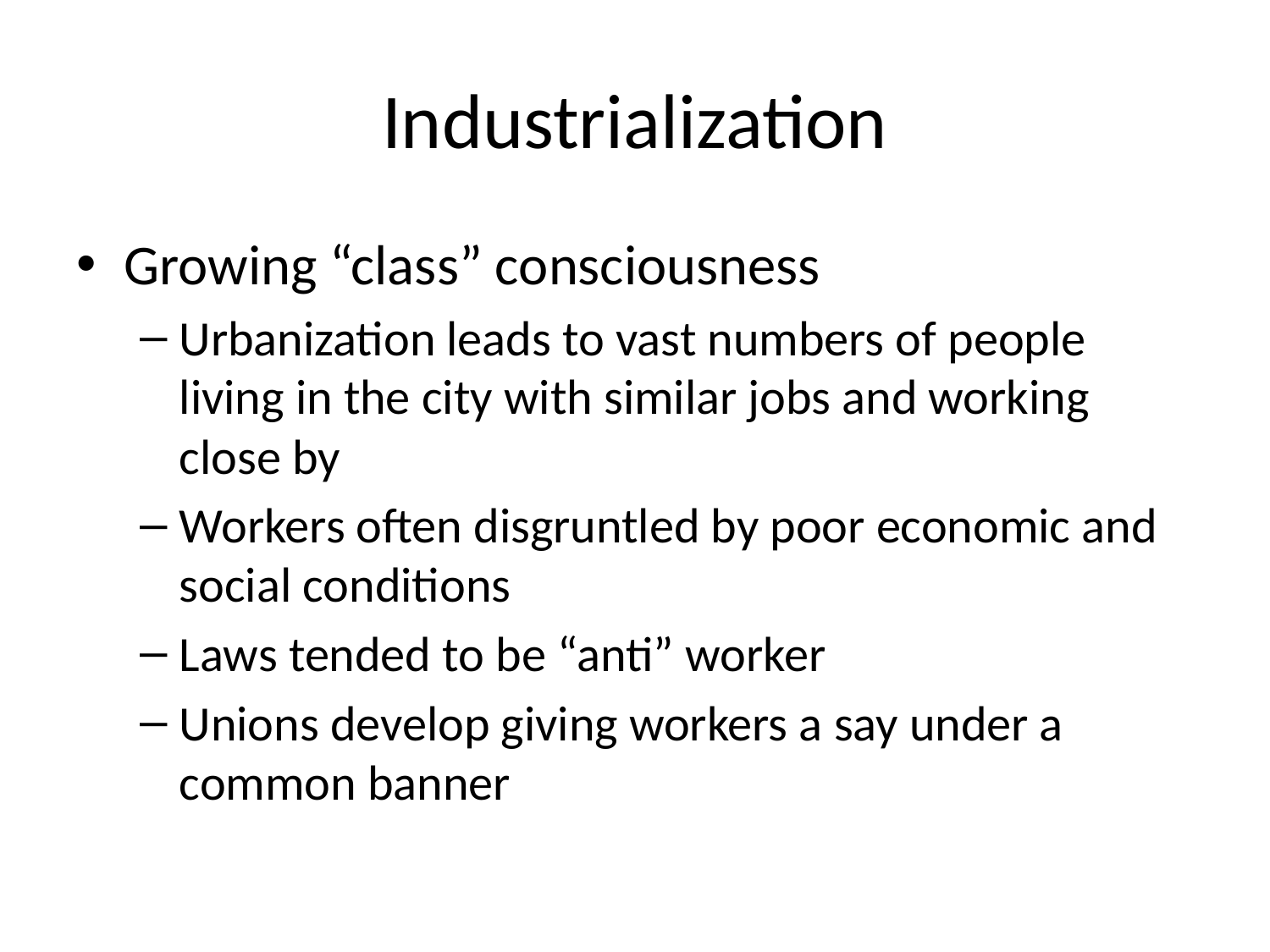

# Industrialization
Growing “class” consciousness
Urbanization leads to vast numbers of people living in the city with similar jobs and working close by
Workers often disgruntled by poor economic and social conditions
Laws tended to be “anti” worker
Unions develop giving workers a say under a common banner